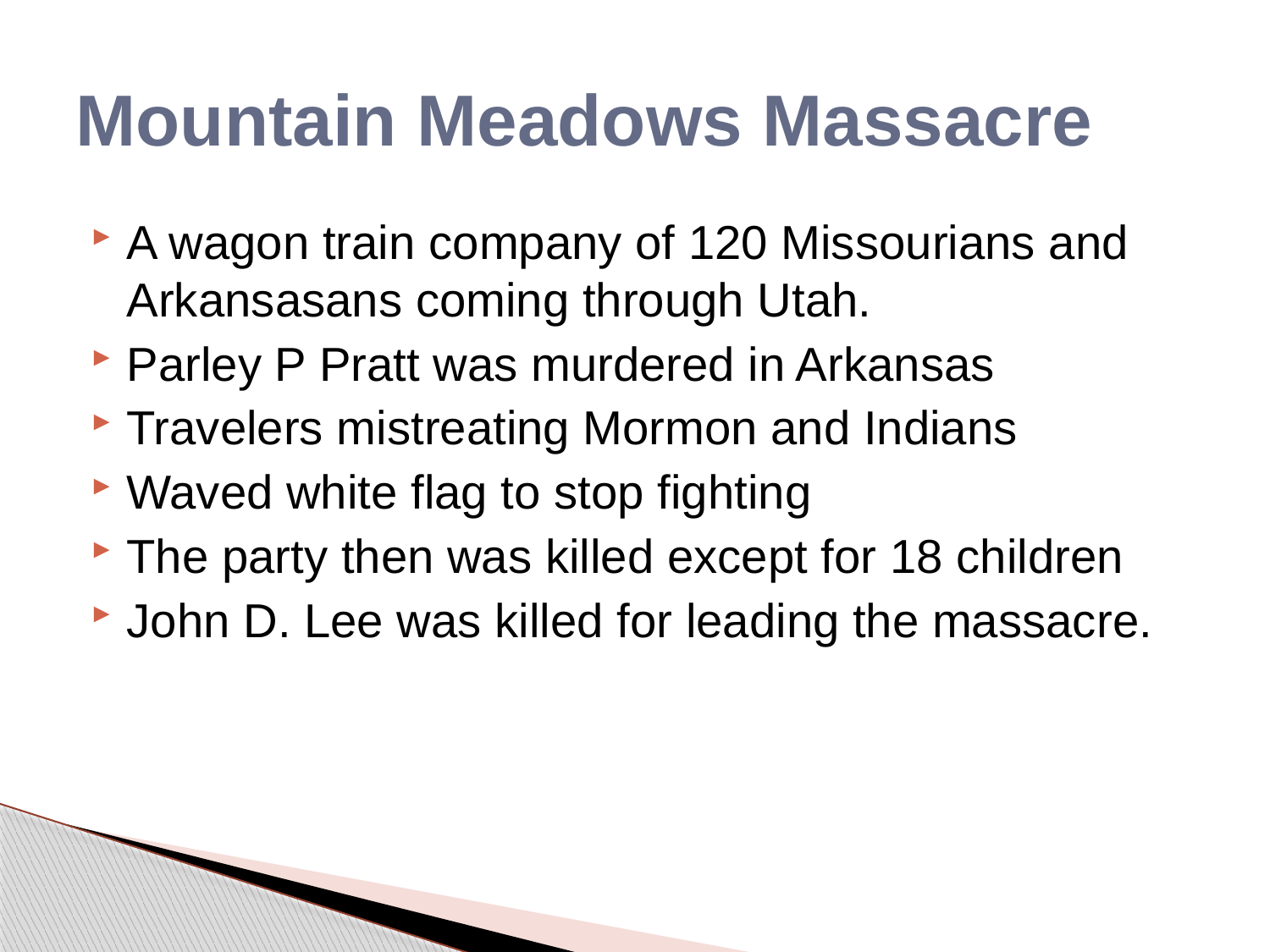

# Mountain Meadows Massacre
A wagon train company of 120 Missourians and Arkansasans coming through Utah.
Parley P Pratt was murdered in Arkansas
Travelers mistreating Mormon and Indians
Waved white flag to stop fighting
The party then was killed except for 18 children
John D. Lee was killed for leading the massacre.